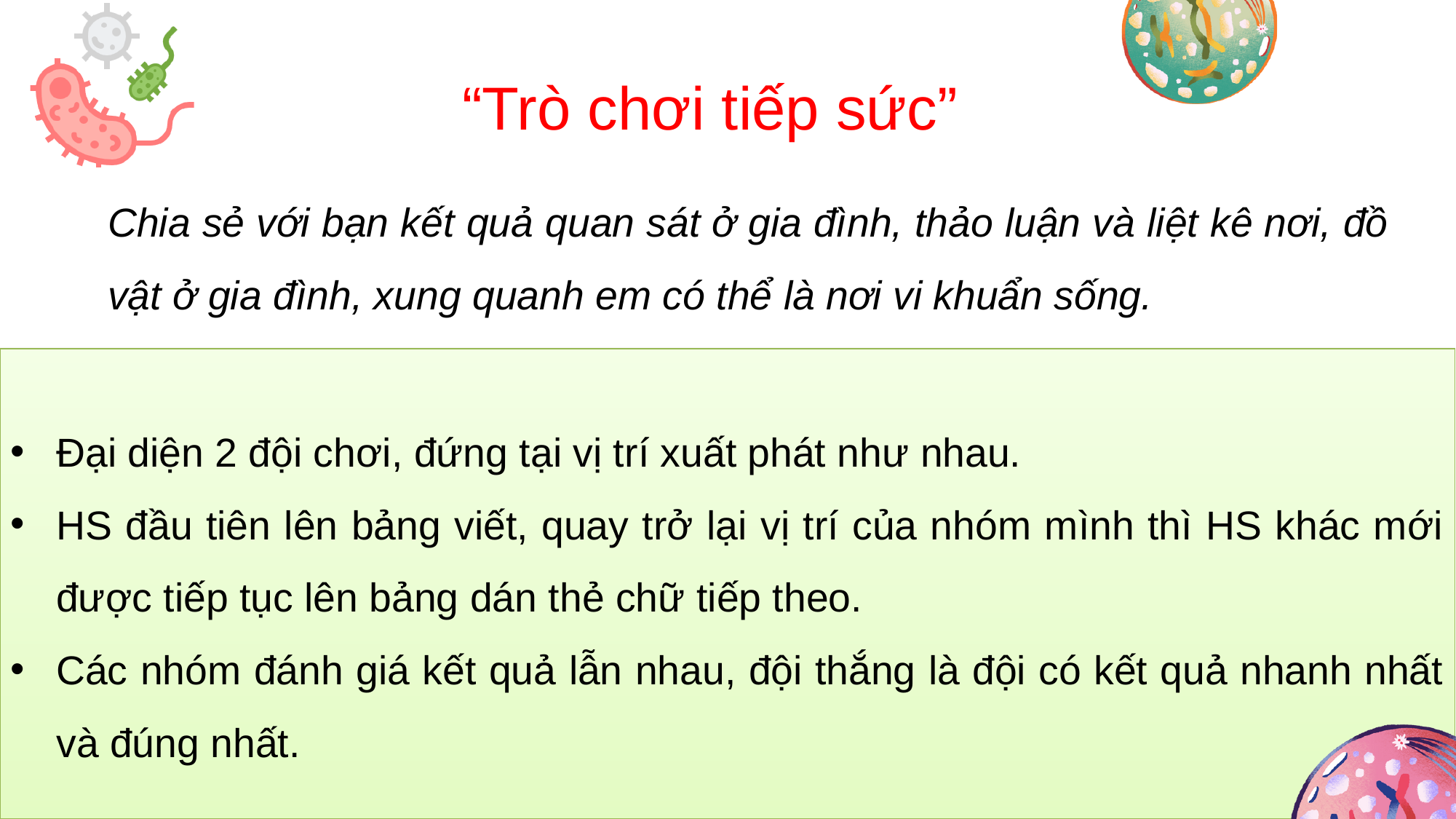

“Trò chơi tiếp sức”
Chia sẻ với bạn kết quả quan sát ở gia đình, thảo luận và liệt kê nơi, đồ vật ở gia đình, xung quanh em có thể là nơi vi khuẩn sống.
Đại diện 2 đội chơi, đứng tại vị trí xuất phát như nhau.
HS đầu tiên lên bảng viết, quay trở lại vị trí của nhóm mình thì HS khác mới được tiếp tục lên bảng dán thẻ chữ tiếp theo.
Các nhóm đánh giá kết quả lẫn nhau, đội thắng là đội có kết quả nhanh nhất và đúng nhất.